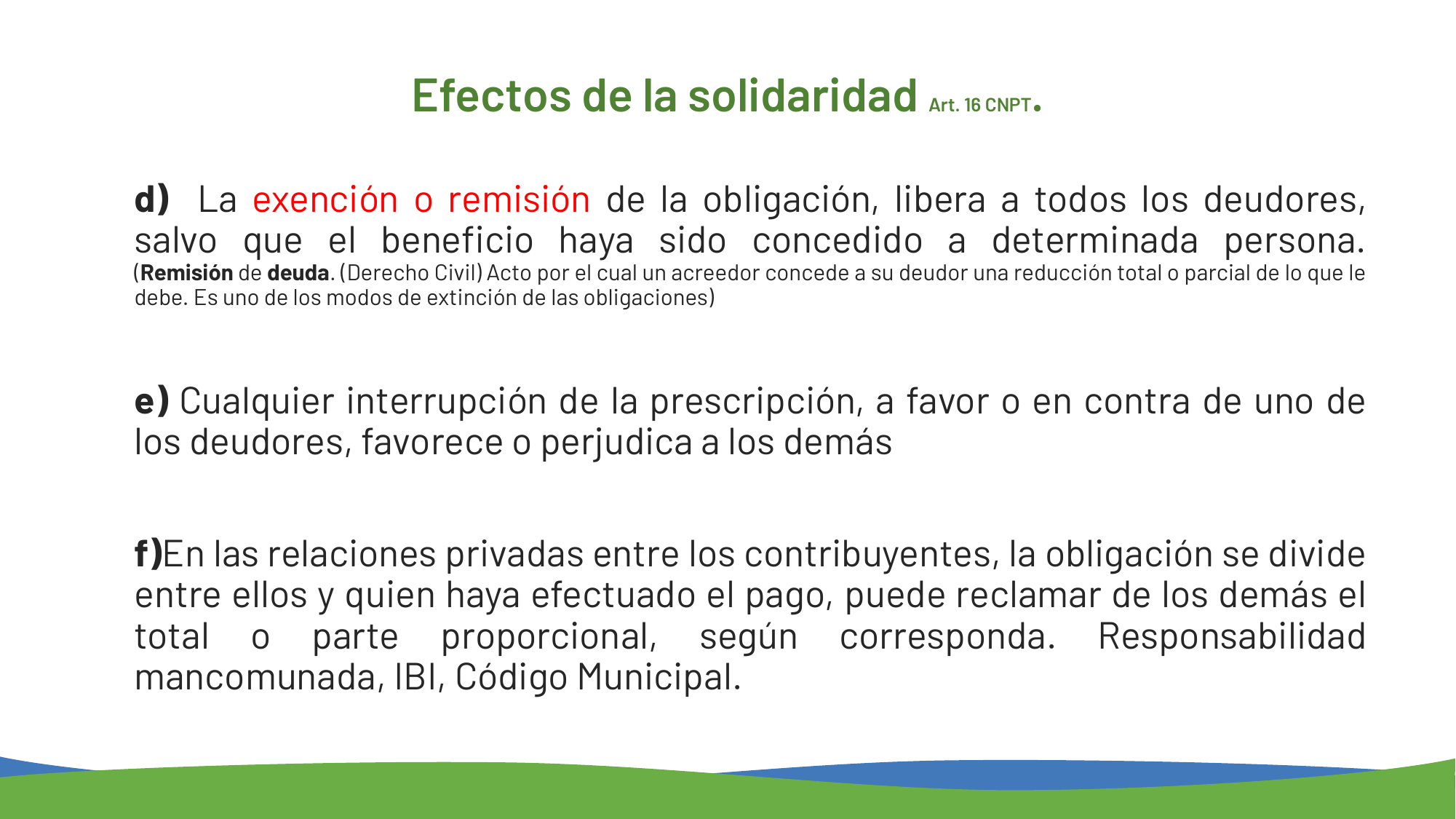

Efectos de la solidaridad Art. 16 CNPT.
d)  La exención o remisión de la obligación, libera a todos los deudores, salvo que el beneficio haya sido concedido a determinada persona. (Remisión de deuda. (Derecho Civil) Acto por el cual un acreedor concede a su deudor una reducción total o parcial de lo que le debe. Es uno de los modos de extinción de las obligaciones)

e) Cualquier interrupción de la prescripción, a favor o en contra de uno de los deudores, favorece o perjudica a los demás

f)En las relaciones privadas entre los contribuyentes, la obligación se divide entre ellos y quien haya efectuado el pago, puede reclamar de los demás el total o parte proporcional, según corresponda. Responsabilidad mancomunada, IBI, Código Municipal.